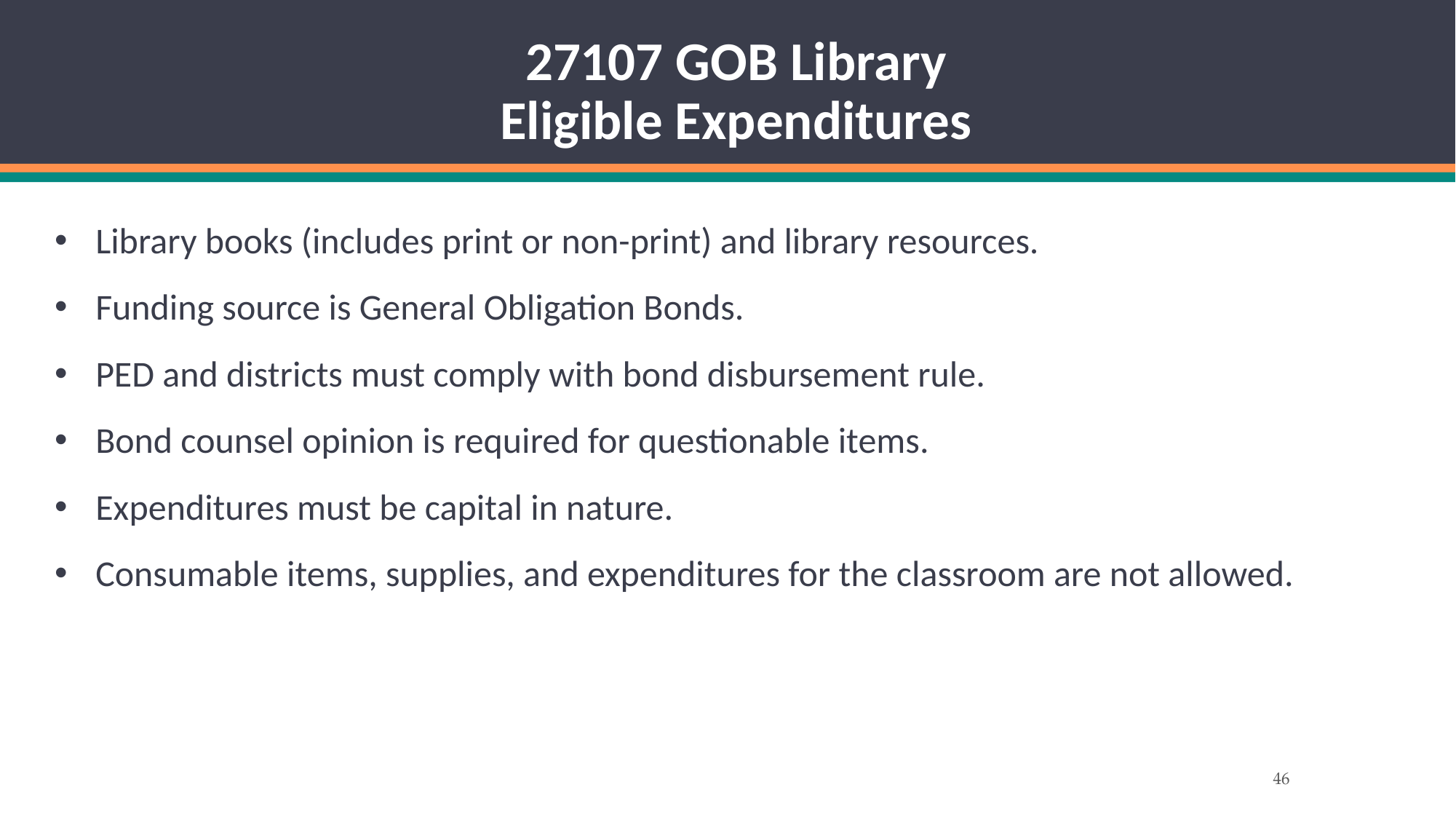

# 27107 GOB Library Eligible Expenditures
Library books (includes print or non-print) and library resources.
Funding source is General Obligation Bonds.
PED and districts must comply with bond disbursement rule.
Bond counsel opinion is required for questionable items.
Expenditures must be capital in nature.
Consumable items, supplies, and expenditures for the classroom are not allowed.
46